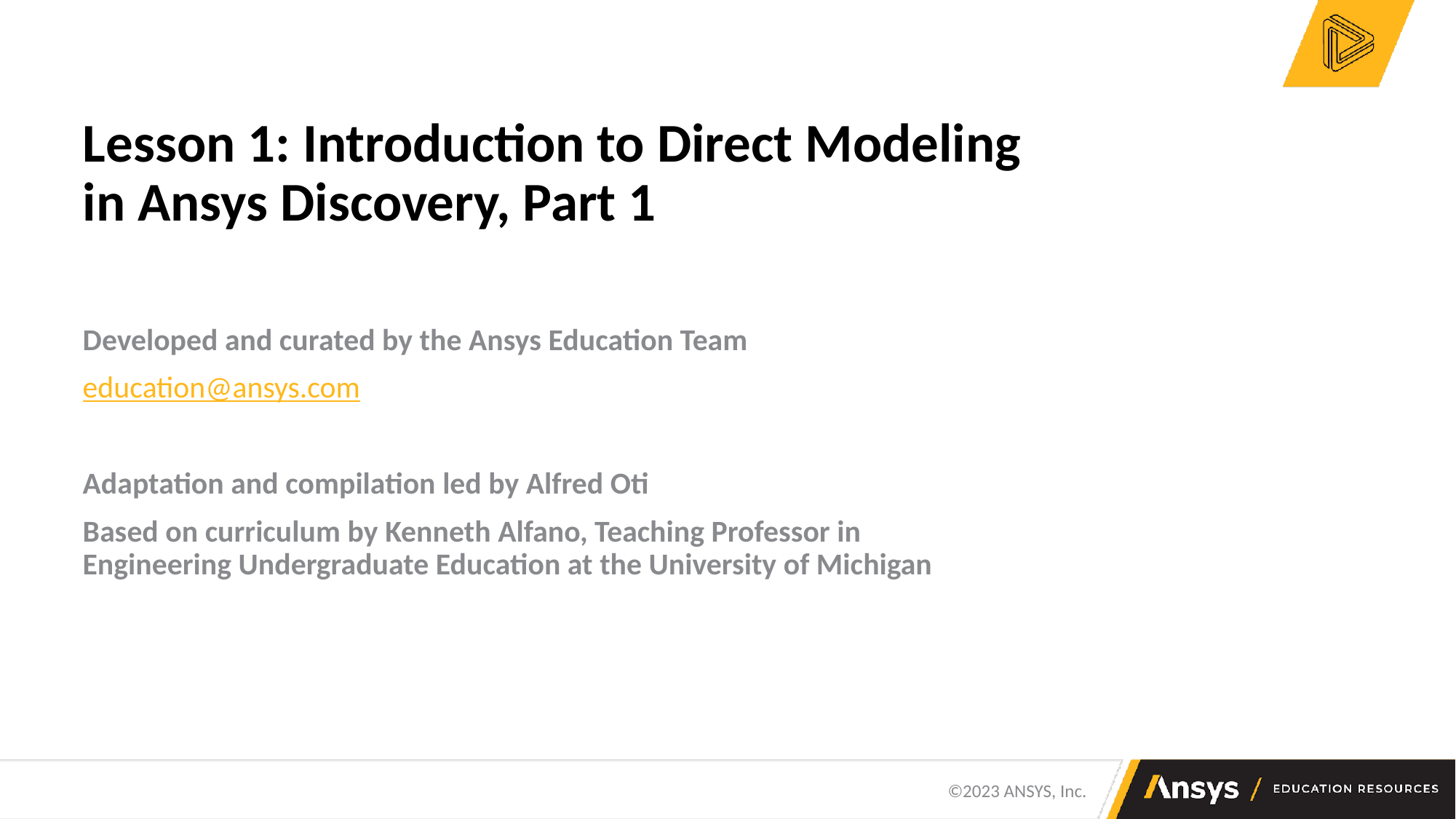

Lesson 1: Introduction to Direct Modeling in Ansys Discovery, Part 1
Developed and curated by the Ansys Education Team
education@ansys.com

Adaptation and compilation led by Alfred Oti
Based on curriculum by Kenneth Alfano, Teaching Professor in Engineering Undergraduate Education at the University of Michigan